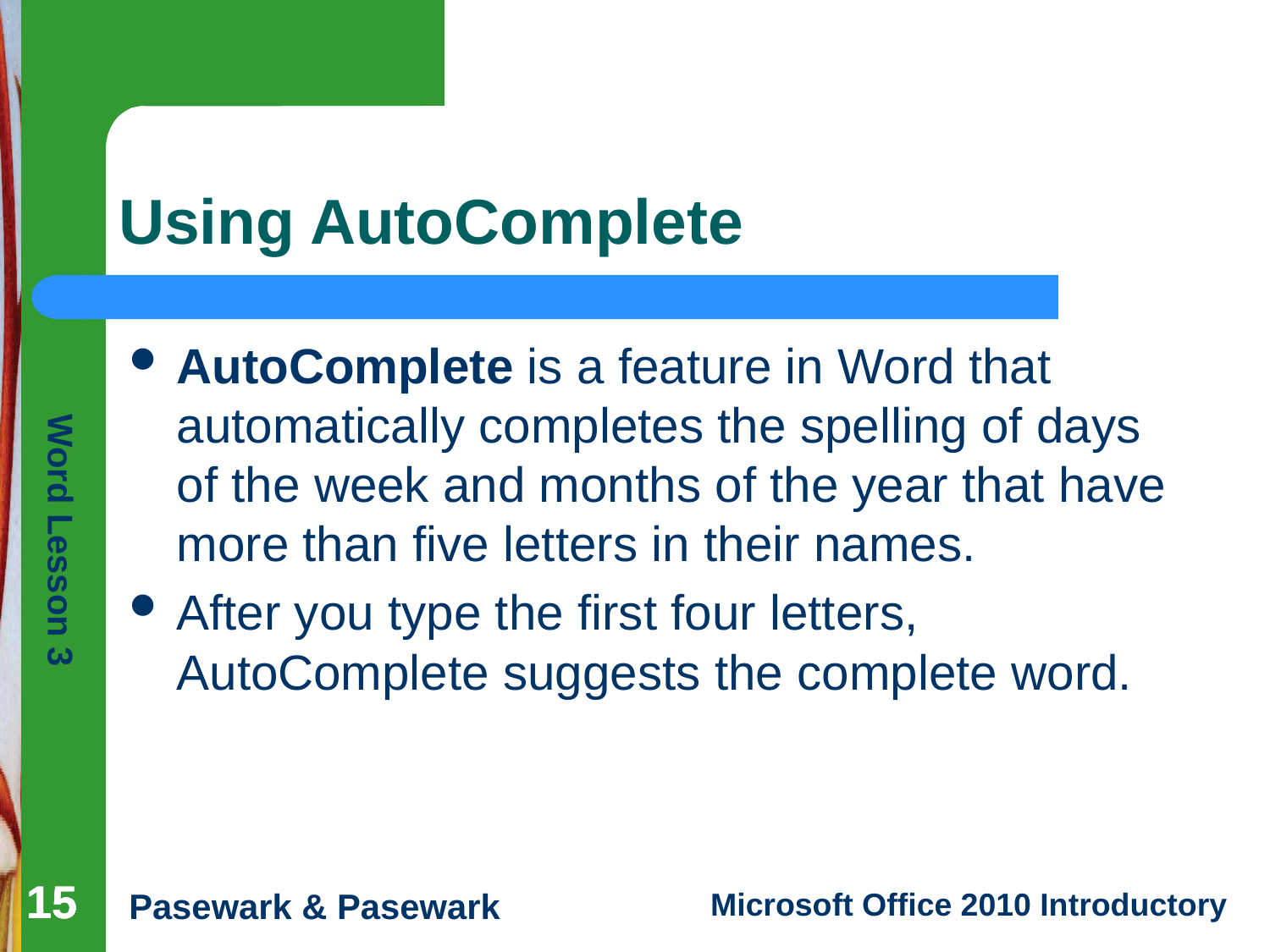

# Using AutoComplete
AutoComplete is a feature in Word that automatically completes the spelling of days of the week and months of the year that have more than five letters in their names.
After you type the first four letters, AutoComplete suggests the complete word.
15
15
15